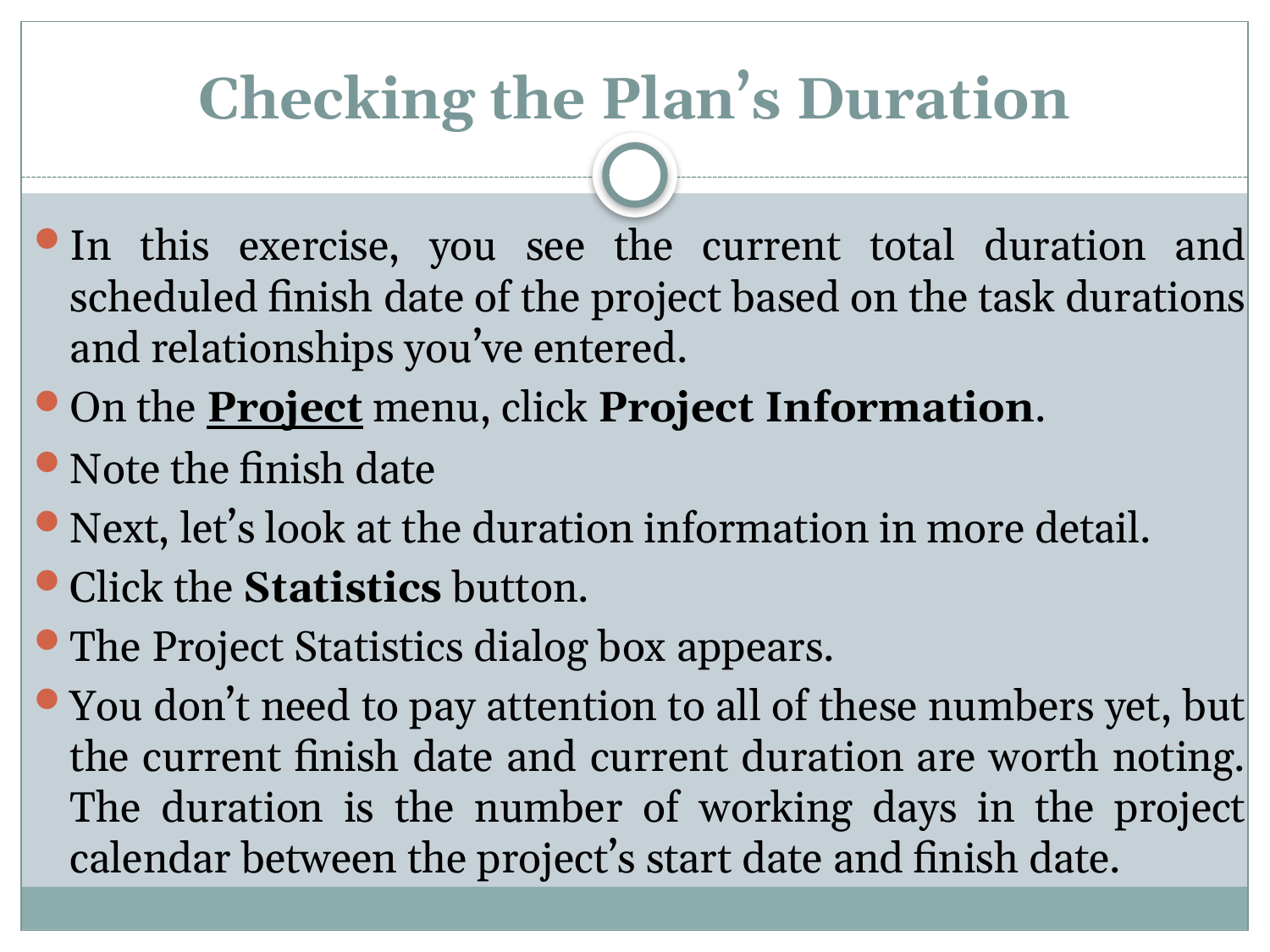

# Checking the Plan’s Duration
In this exercise, you see the current total duration and scheduled finish date of the project based on the task durations and relationships you’ve entered.
On the Project menu, click Project Information.
Note the finish date
Next, let’s look at the duration information in more detail.
Click the Statistics button.
The Project Statistics dialog box appears.
You don’t need to pay attention to all of these numbers yet, but the current finish date and current duration are worth noting. The duration is the number of working days in the project calendar between the project’s start date and finish date.